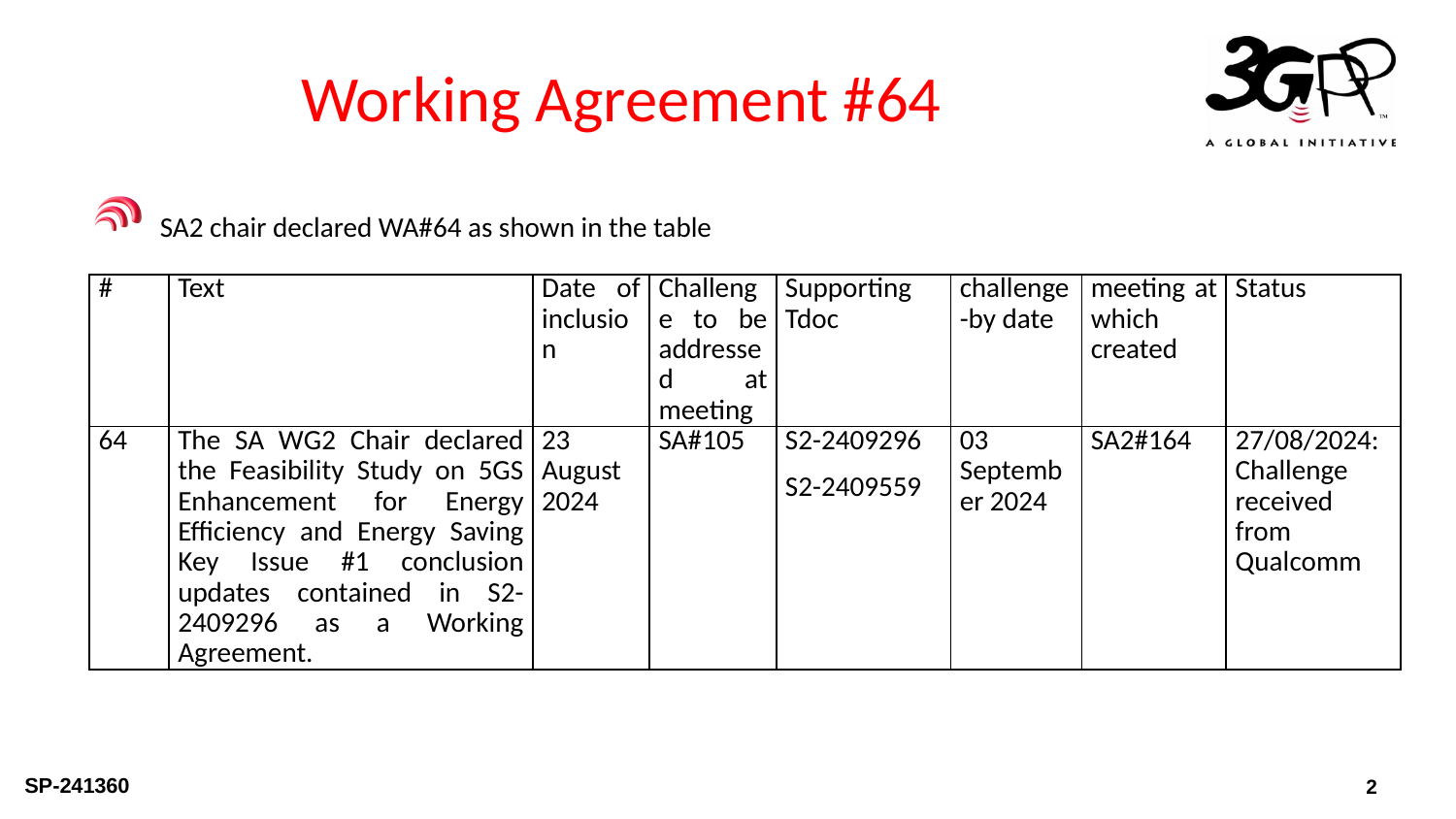

# Working Agreement #64
 SA2 chair declared WA#64 as shown in the table
| # | Text | Date of inclusion | Challenge to be addressed at meeting | Supporting Tdoc | challenge-by date | meeting at which created | Status |
| --- | --- | --- | --- | --- | --- | --- | --- |
| 64 | The SA WG2 Chair declared the Feasibility Study on 5GS Enhancement for Energy Efficiency and Energy Saving Key Issue #1 conclusion updates contained in S2-2409296 as a Working Agreement. | 23 August 2024 | SA#105 | S2-2409296 S2-2409559 | 03 September 2024 | SA2#164 | 27/08/2024: Challenge received from Qualcomm |